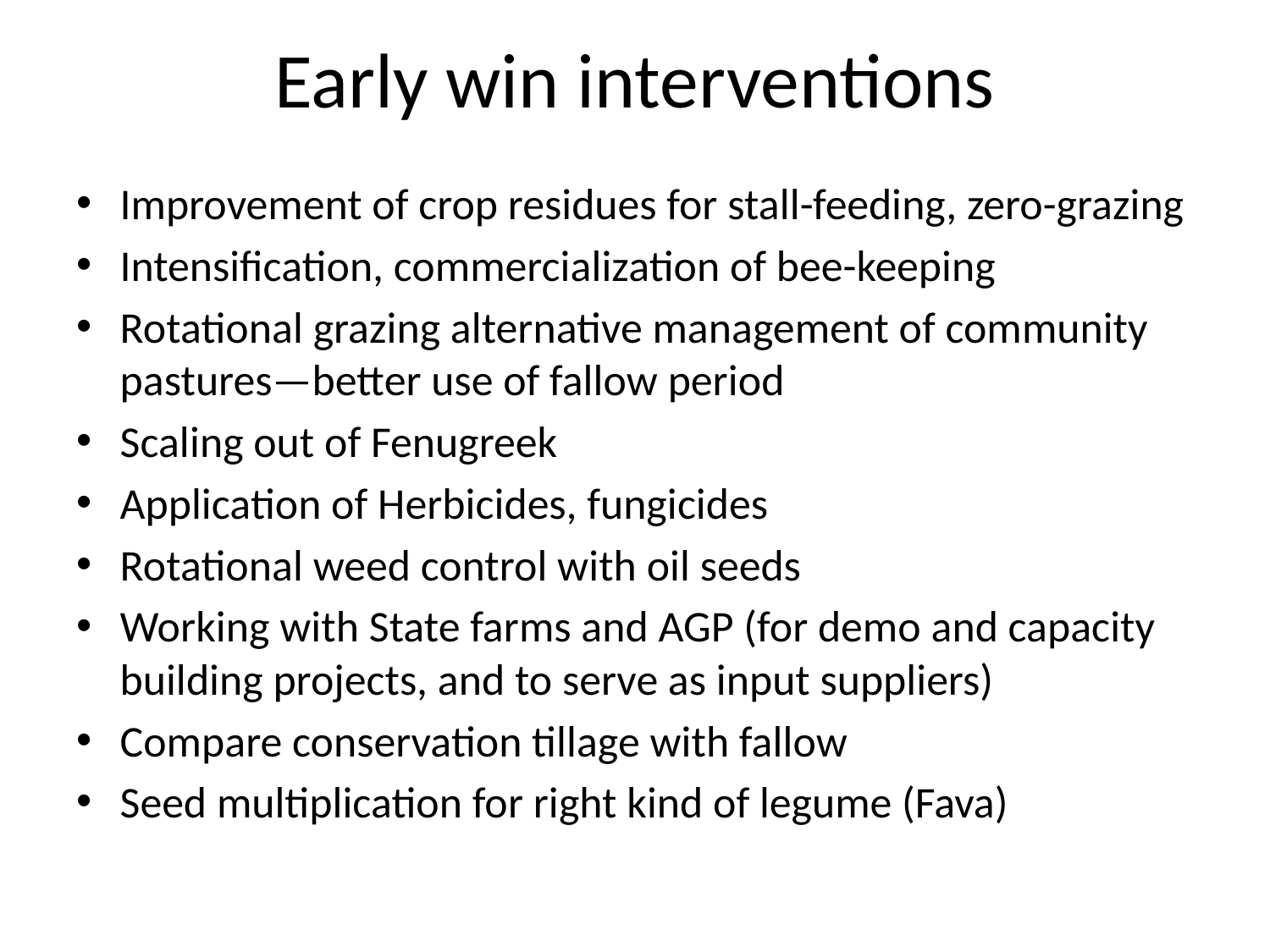

# Early win interventions
Improvement of crop residues for stall-feeding, zero-grazing
Intensification, commercialization of bee-keeping
Rotational grazing alternative management of community pastures—better use of fallow period
Scaling out of Fenugreek
Application of Herbicides, fungicides
Rotational weed control with oil seeds
Working with State farms and AGP (for demo and capacity building projects, and to serve as input suppliers)
Compare conservation tillage with fallow
Seed multiplication for right kind of legume (Fava)